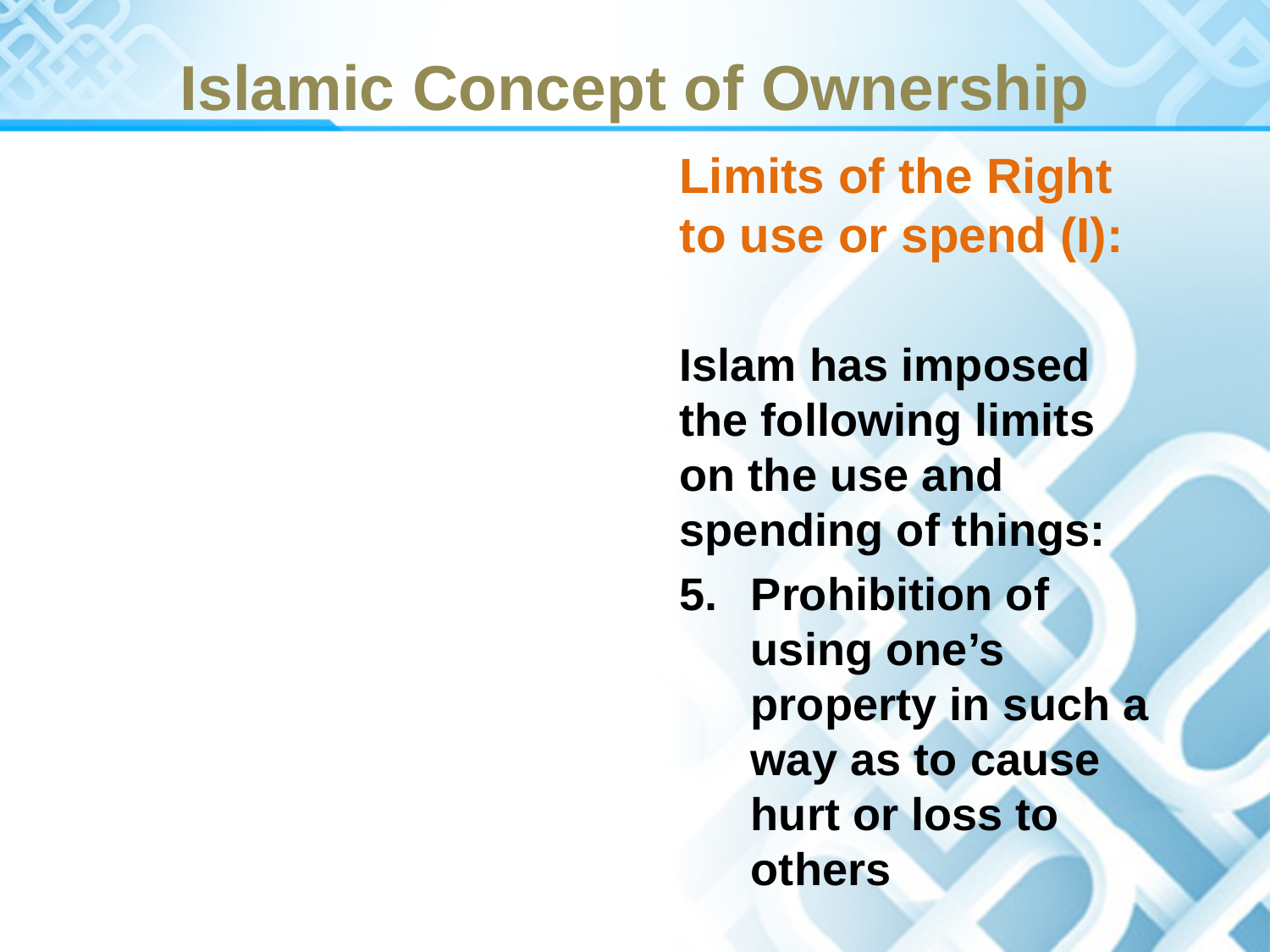

Islamic Concept of Ownership
Limits of the Right to use or spend (I):

Islam has imposed the following limits on the use and spending of things:
Prohibition of using one’s property in such a way as to cause hurt or loss to others